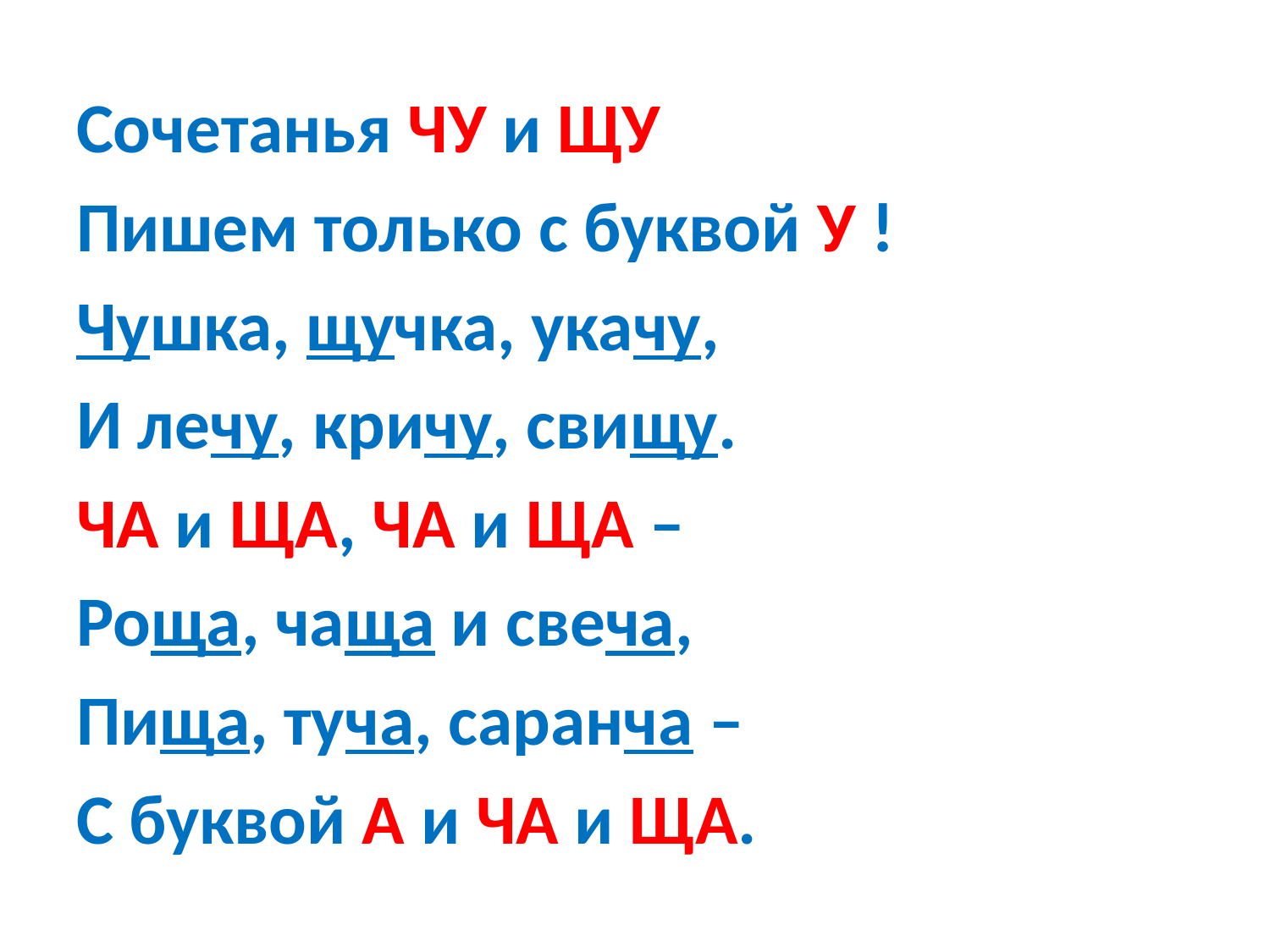

#
Сочетанья ЧУ и ЩУ
Пишем только с буквой У !
Чушка, щучка, укачу,
И лечу, кричу, свищу.
ЧА и ЩА, ЧА и ЩА –
Роща, чаща и свеча,
Пища, туча, саранча –
С буквой А и ЧА и ЩА.